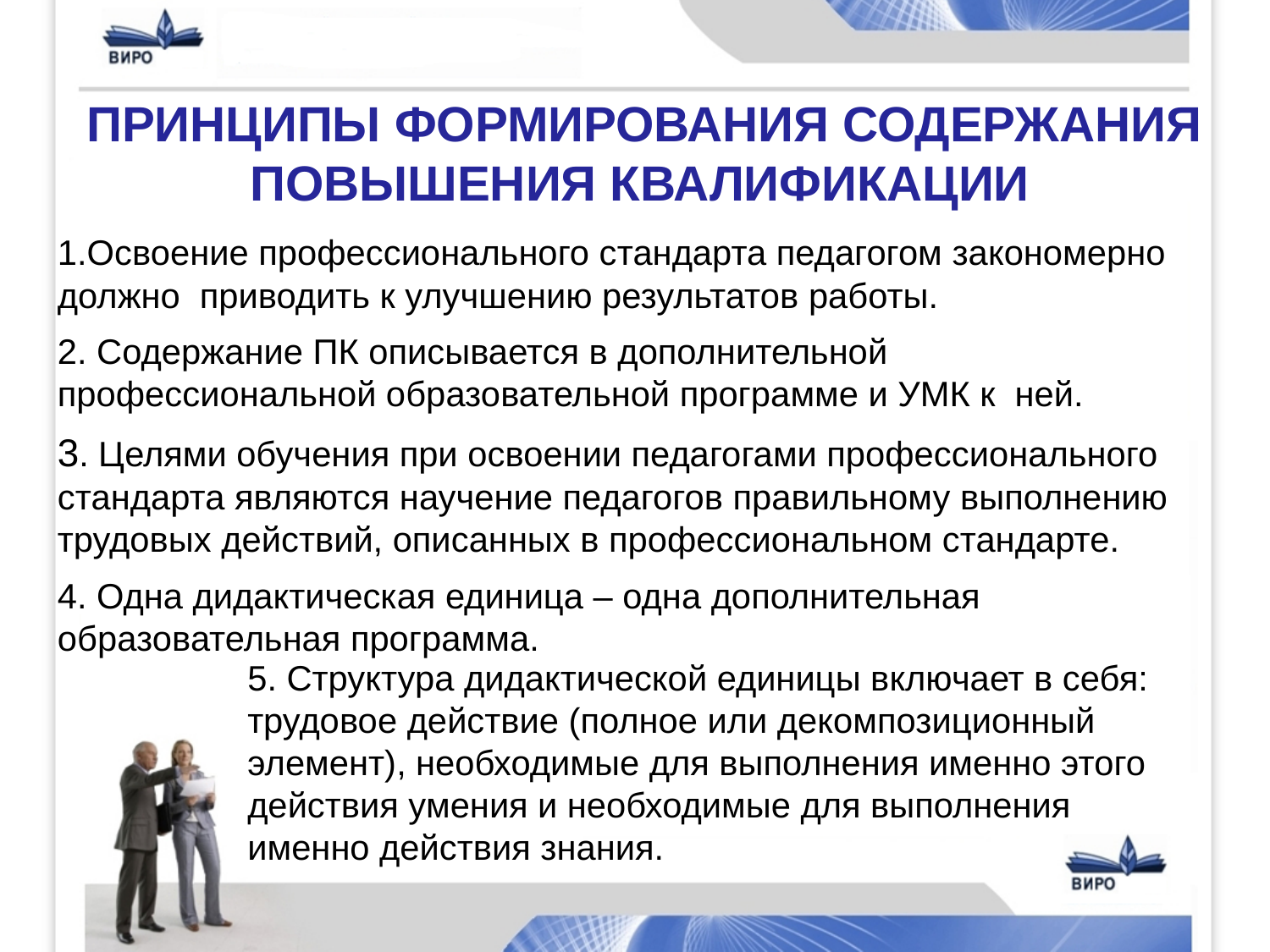

# Принципы формирования содержания повышения квалификации
1.Освоение профессионального стандарта педагогом закономерно должно  приводить к улучшению результатов работы.
2. Содержание ПК описывается в дополнительной профессиональной образовательной программе и УМК к  ней.
3. Целями обучения при освоении педагогами профессионального стандарта являются научение педагогов правильному выполнению трудовых действий, описанных в профессиональном стандарте.
4. Одна дидактическая единица – одна дополнительная образовательная программа.

5. Структура дидактической единицы включает в себя: трудовое действие (полное или декомпозиционный элемент), необходимые для выполнения именно этого действия умения и необходимые для выполнения именно действия знания.